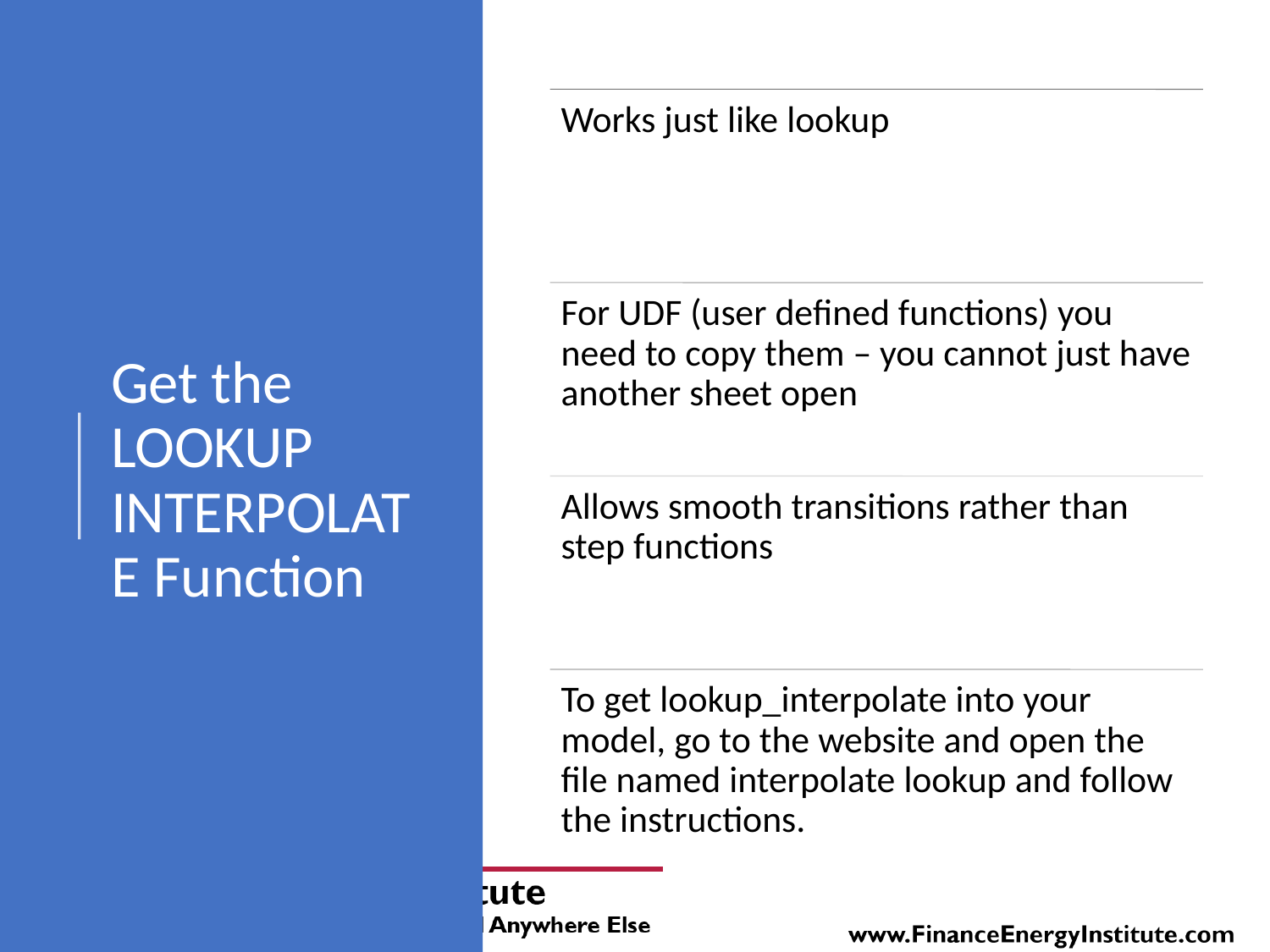

Works just like lookup
For UDF (user defined functions) you need to copy them – you cannot just have another sheet open
Allows smooth transitions rather than step functions
To get lookup_interpolate into your model, go to the website and open the file named interpolate lookup and follow the instructions.
# Get the LOOKUP INTERPOLATE Function